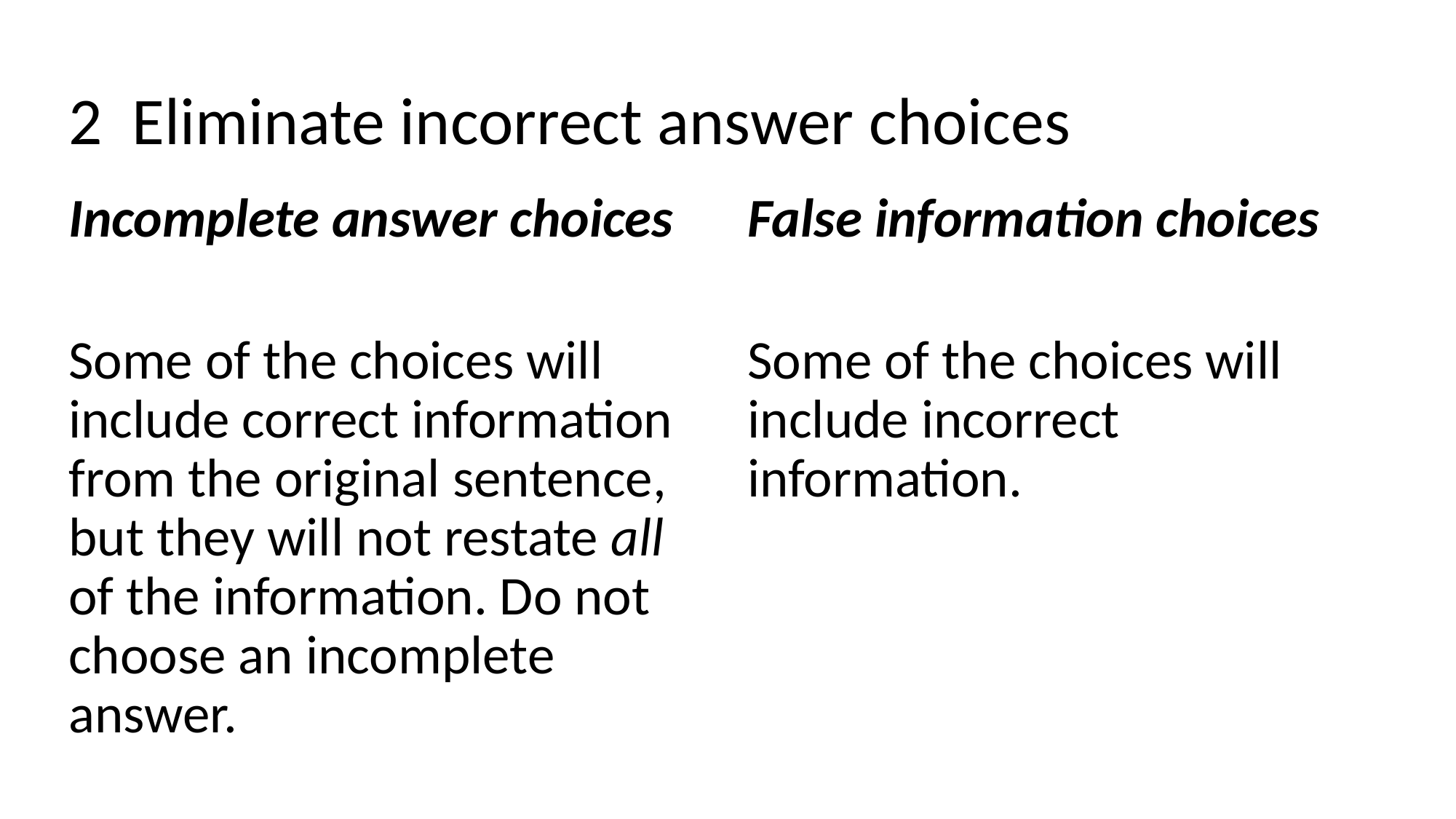

# 2  Eliminate incorrect answer choices
Incomplete answer choices

Some of the choices will include correct information from the original sentence, but they will not restate all of the information. Do not choose an incomplete answer.
False information choices

Some of the choices will include incorrect information.